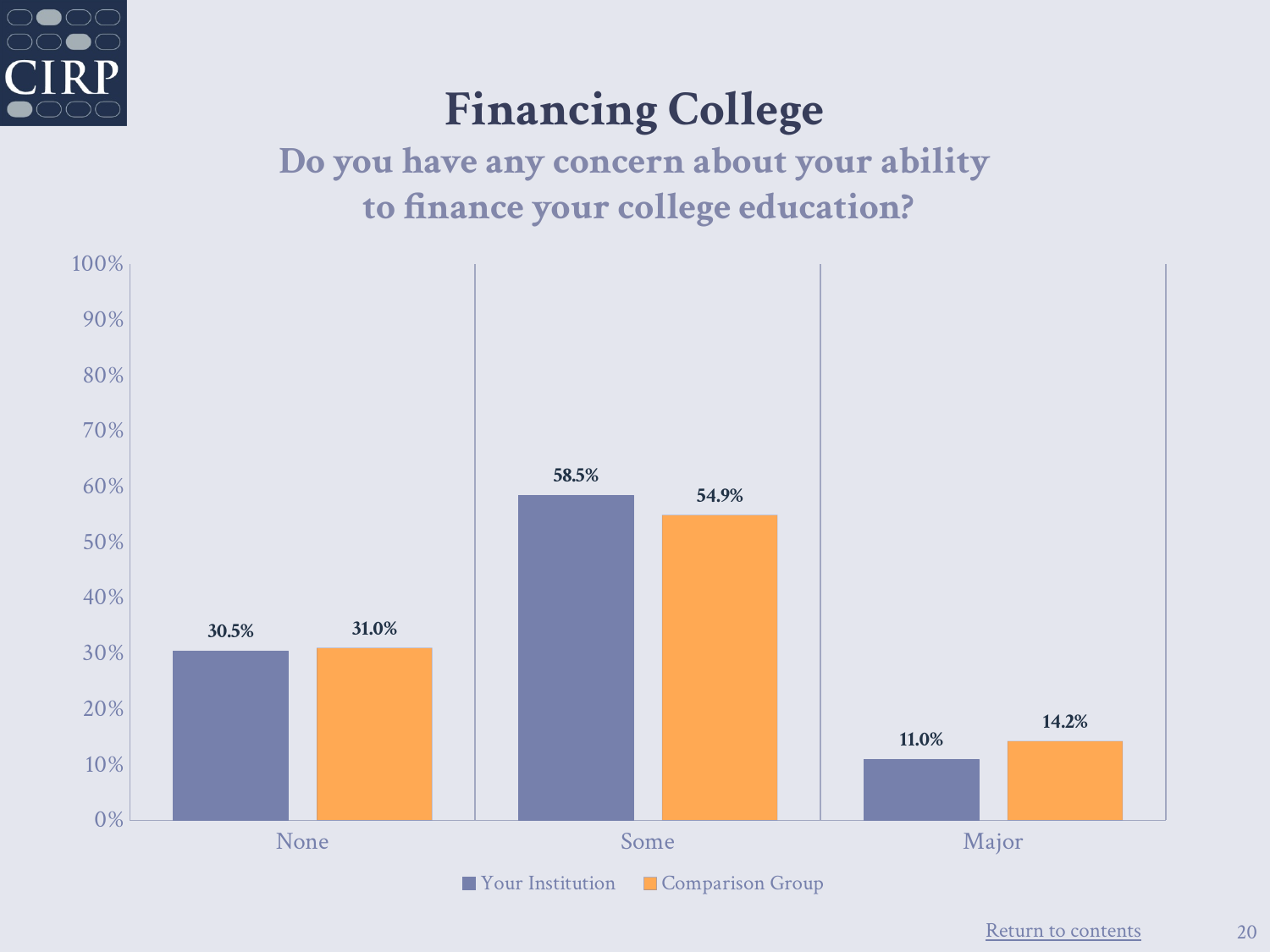

# Financing College Do you have any concern about your ability to finance your college education?

### Chart

| Category | Your Institution | Comparison Group |
|---|---|---|
| None | 0.305 | 0.31 |
| Some | 0.585 | 0.549 |
| Major | 0.11 | 0.142 |
20